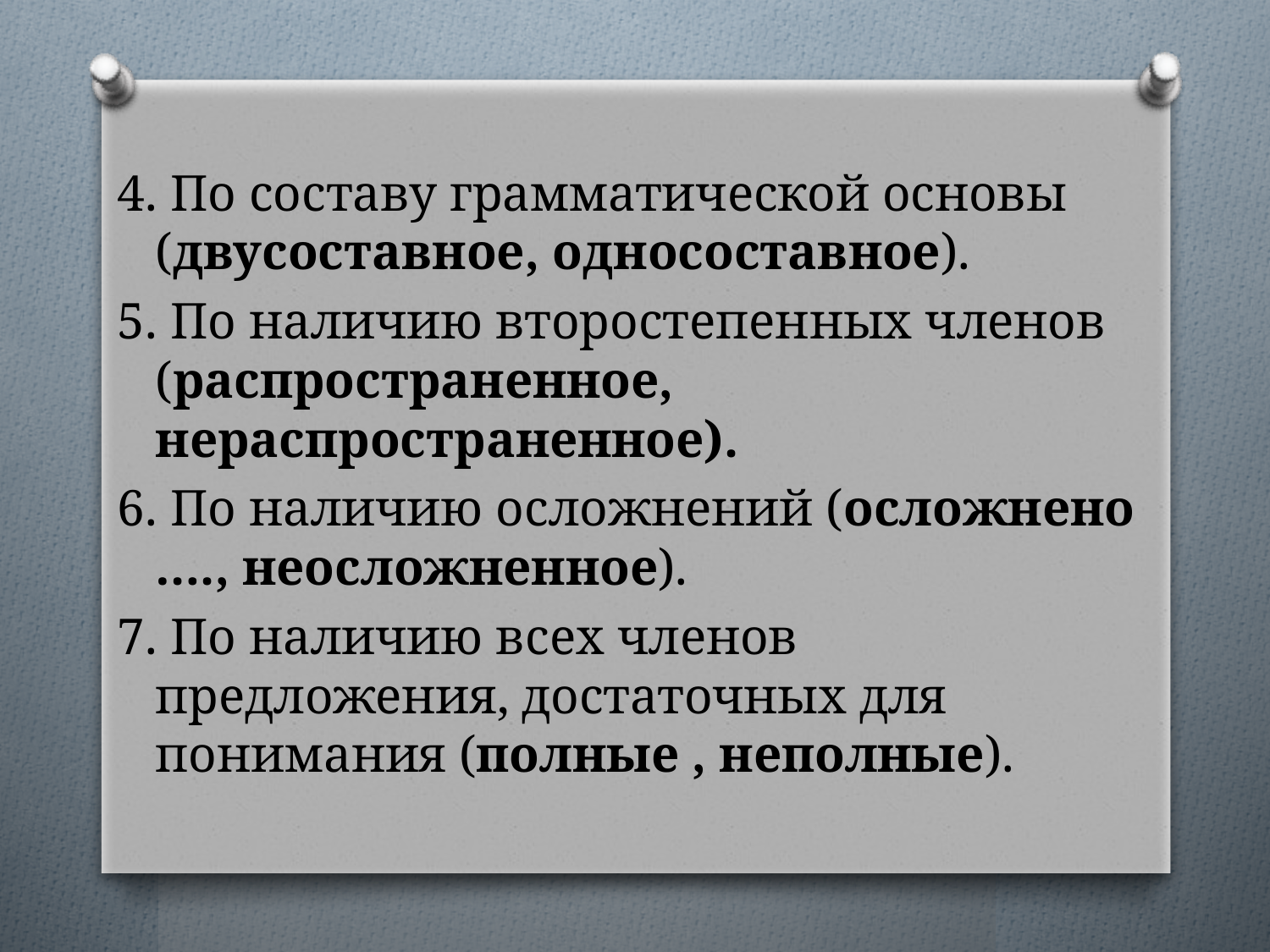

4. По составу грамматической основы (двусоставное, односоставное).
5. По наличию второстепенных членов (распространенное, нераспространенное).
6. По наличию осложнений (осложнено …., неосложненное).
7. По наличию всех членов предложения, достаточных для понимания (полные , неполные).